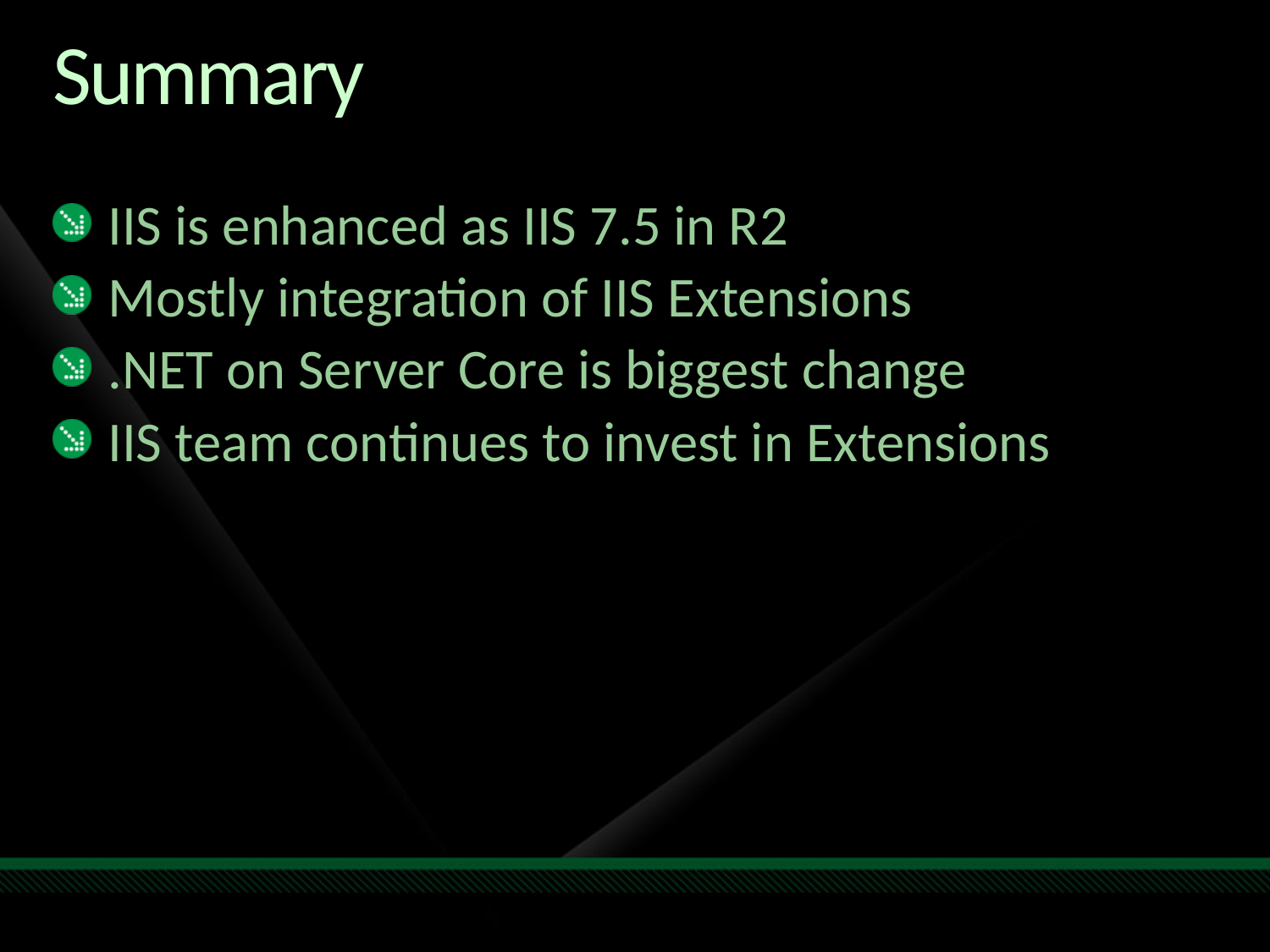

# Summary
IIS is enhanced as IIS 7.5 in R2
Mostly integration of IIS Extensions
.NET on Server Core is biggest change
IIS team continues to invest in Extensions